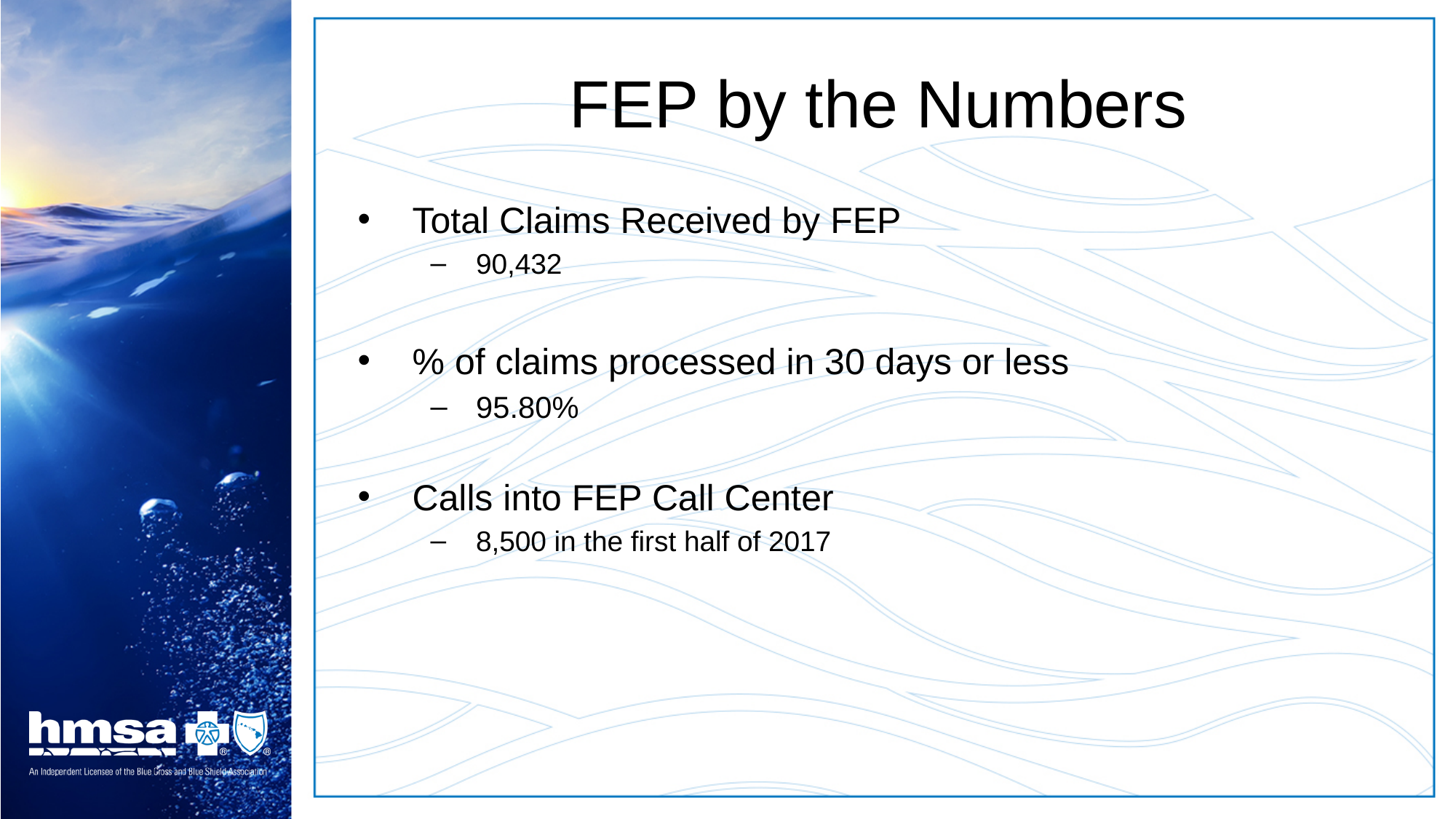

# FEP by the Numbers
Total Claims Received by FEP
90,432

% of claims processed in 30 days or less
95.80%

Calls into FEP Call Center
8,500 in the first half of 2017